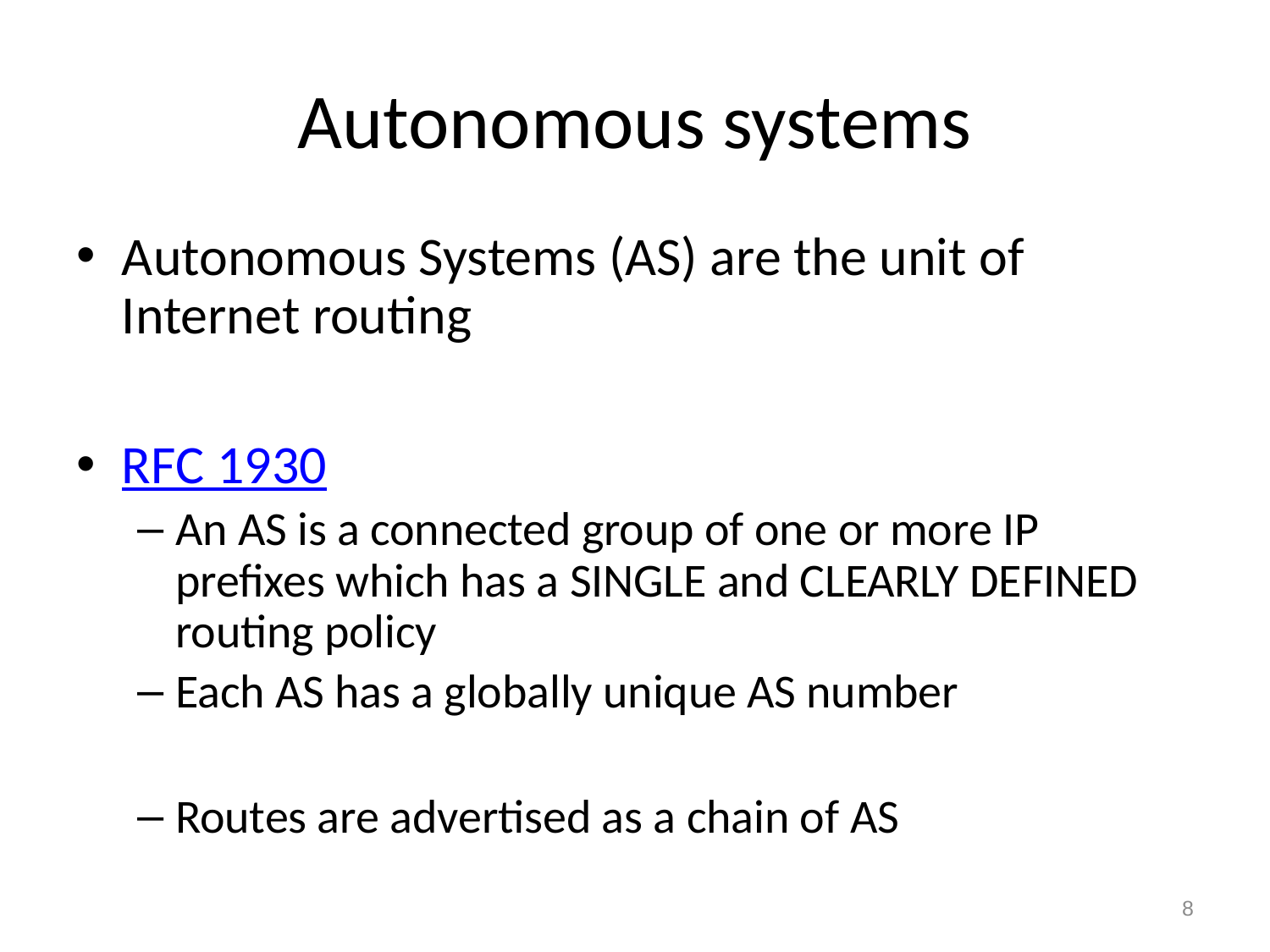

# Autonomous systems
Autonomous Systems (AS) are the unit of Internet routing

RFC 1930
An AS is a connected group of one or more IP prefixes which has a SINGLE and CLEARLY DEFINED routing policy
Each AS has a globally unique AS number

Routes are advertised as a chain of AS

8